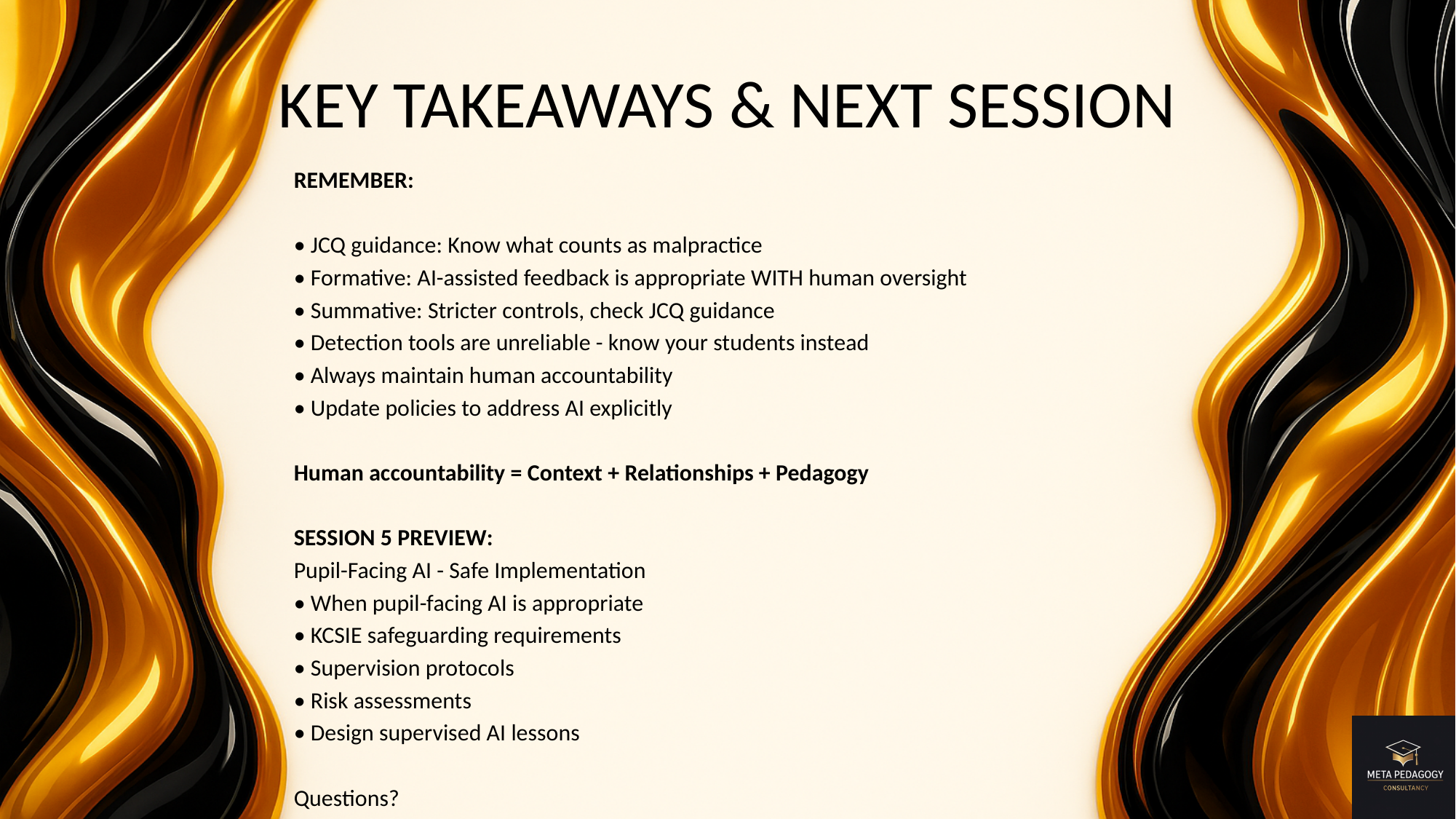

# KEY TAKEAWAYS & NEXT SESSION
REMEMBER:

• JCQ guidance: Know what counts as malpractice
• Formative: AI-assisted feedback is appropriate WITH human oversight
• Summative: Stricter controls, check JCQ guidance
• Detection tools are unreliable - know your students instead
• Always maintain human accountability
• Update policies to address AI explicitly

Human accountability = Context + Relationships + Pedagogy

SESSION 5 PREVIEW:
Pupil-Facing AI - Safe Implementation
• When pupil-facing AI is appropriate
• KCSIE safeguarding requirements
• Supervision protocols
• Risk assessments
• Design supervised AI lessons

Questions?